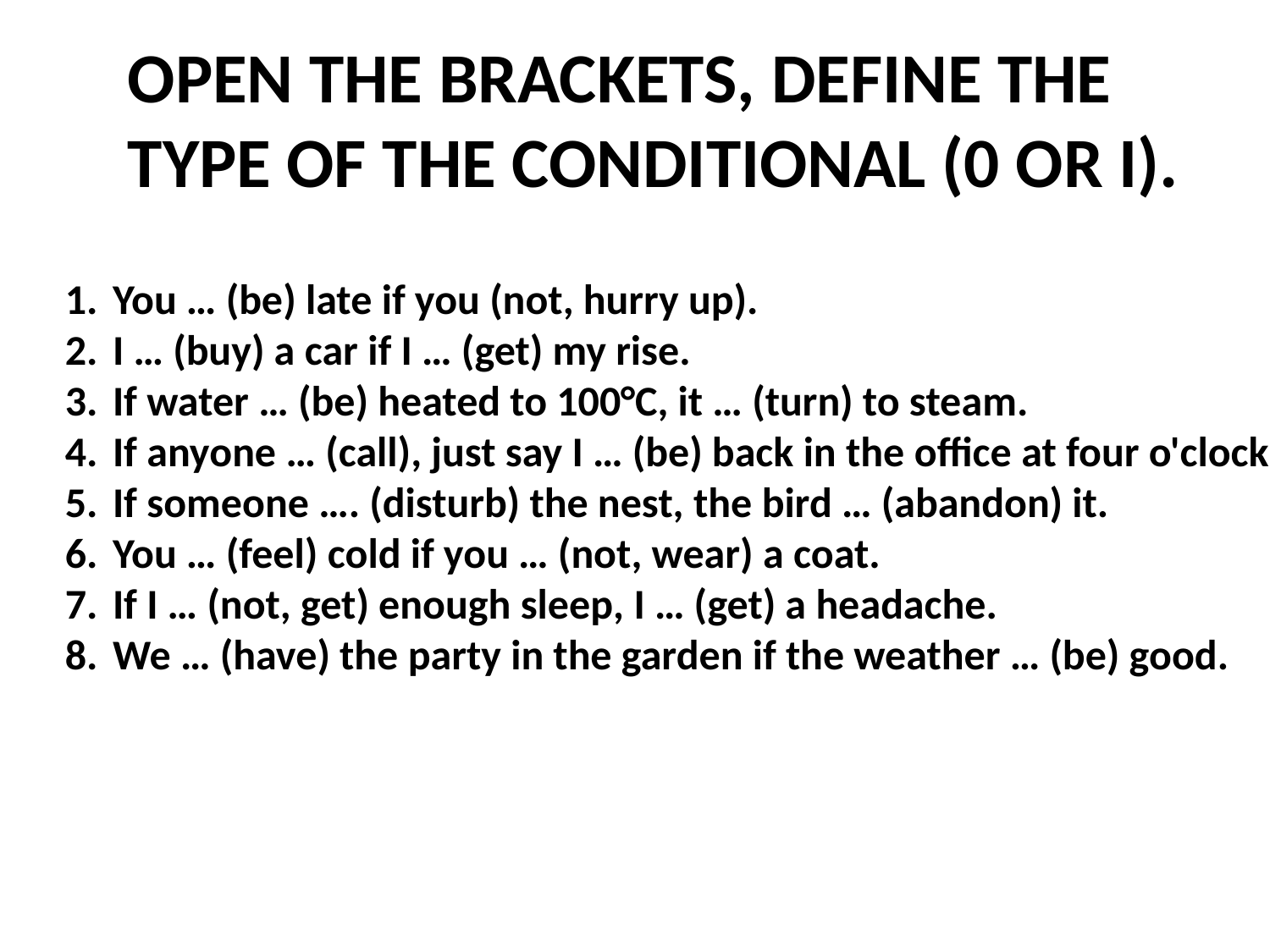

# Open the brackets, define the type of the conditional (0 or I).
You … (be) late if you (not, hurry up).
I … (buy) a car if I … (get) my rise.
If water … (be) heated to 100°C, it … (turn) to steam.
If anyone … (call), just say I … (be) back in the office at four o'clock.
If someone …. (disturb) the nest, the bird … (abandon) it.
You … (feel) cold if you … (not, wear) a coat.
If I … (not, get) enough sleep, I … (get) a headache.
We … (have) the party in the garden if the weather … (be) good.